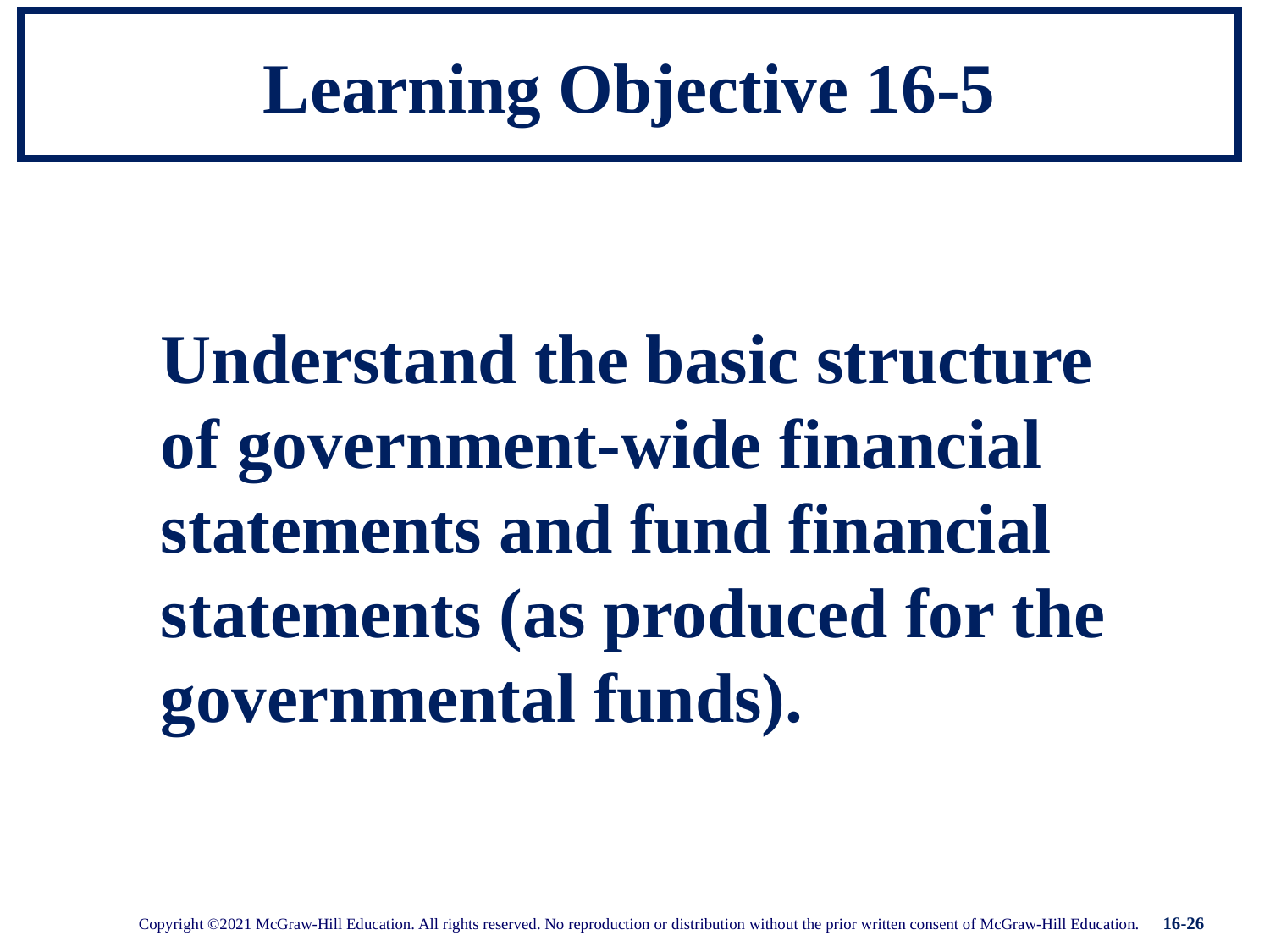

# Learning Objective 16-5

Understand the basic structure of government-wide financial statements and fund financial statements (as produced for the governmental funds).

16-26
Copyright ©2021 McGraw-Hill Education. All rights reserved. No reproduction or distribution without the prior written consent of McGraw-Hill Education.